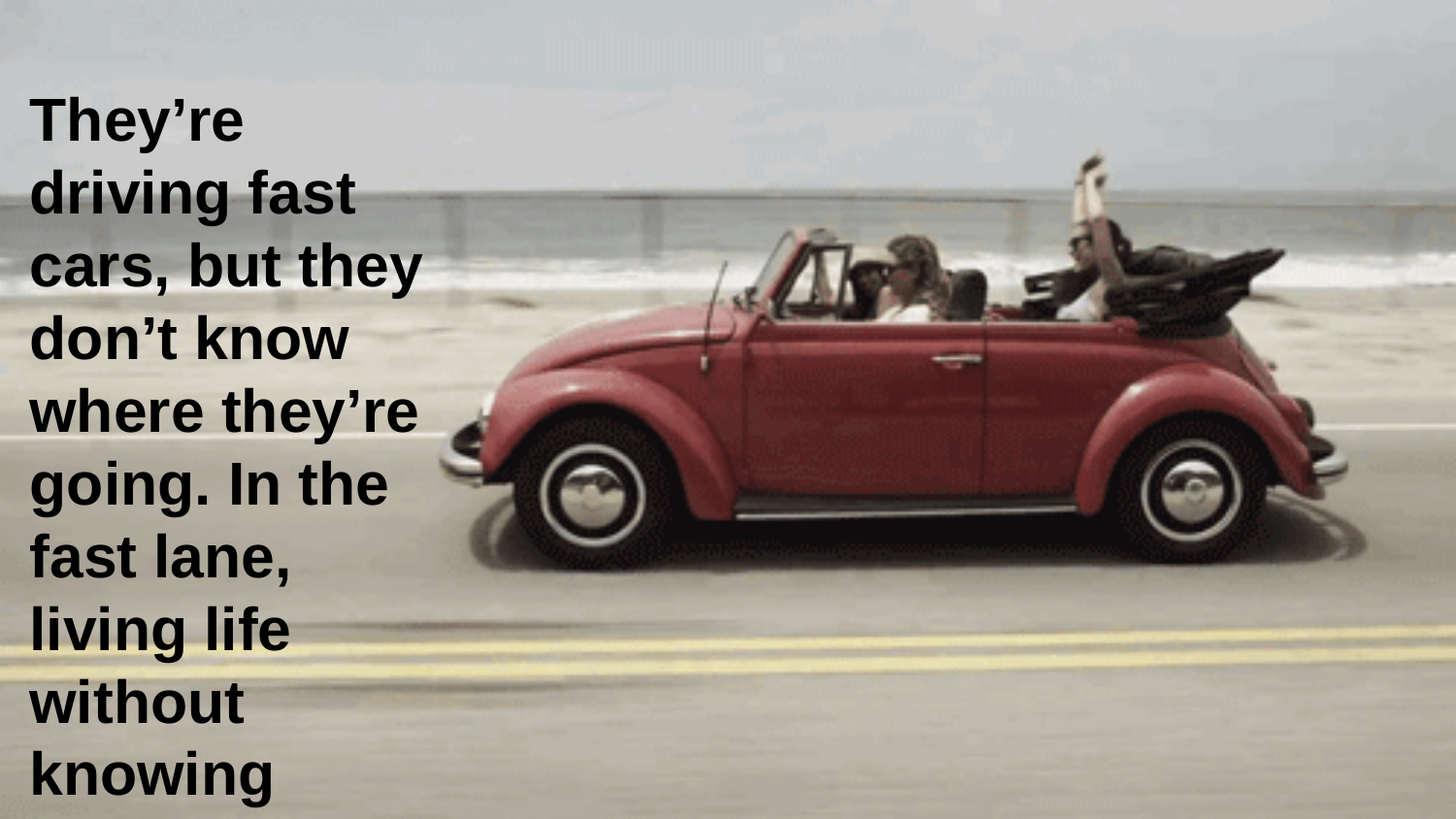

They’re driving fast cars, but they don’t know where they’re going. In the fast lane, living life without knowing